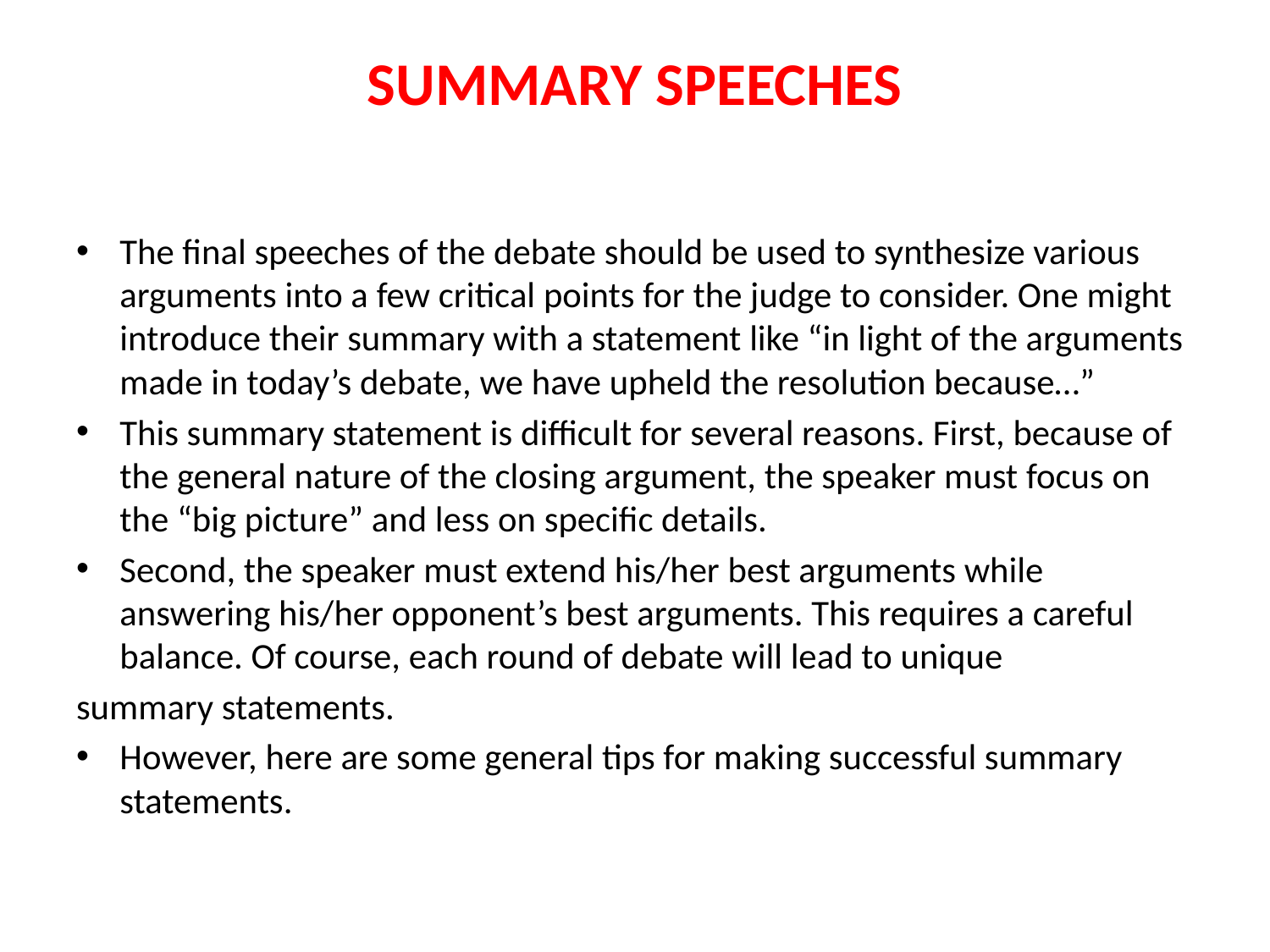

# SUMMARY SPEECHES
The final speeches of the debate should be used to synthesize various arguments into a few critical points for the judge to consider. One might introduce their summary with a statement like “in light of the arguments made in today’s debate, we have upheld the resolution because…”
This summary statement is difficult for several reasons. First, because of the general nature of the closing argument, the speaker must focus on the “big picture” and less on specific details.
Second, the speaker must extend his/her best arguments while answering his/her opponent’s best arguments. This requires a careful balance. Of course, each round of debate will lead to unique
summary statements.
However, here are some general tips for making successful summary statements.